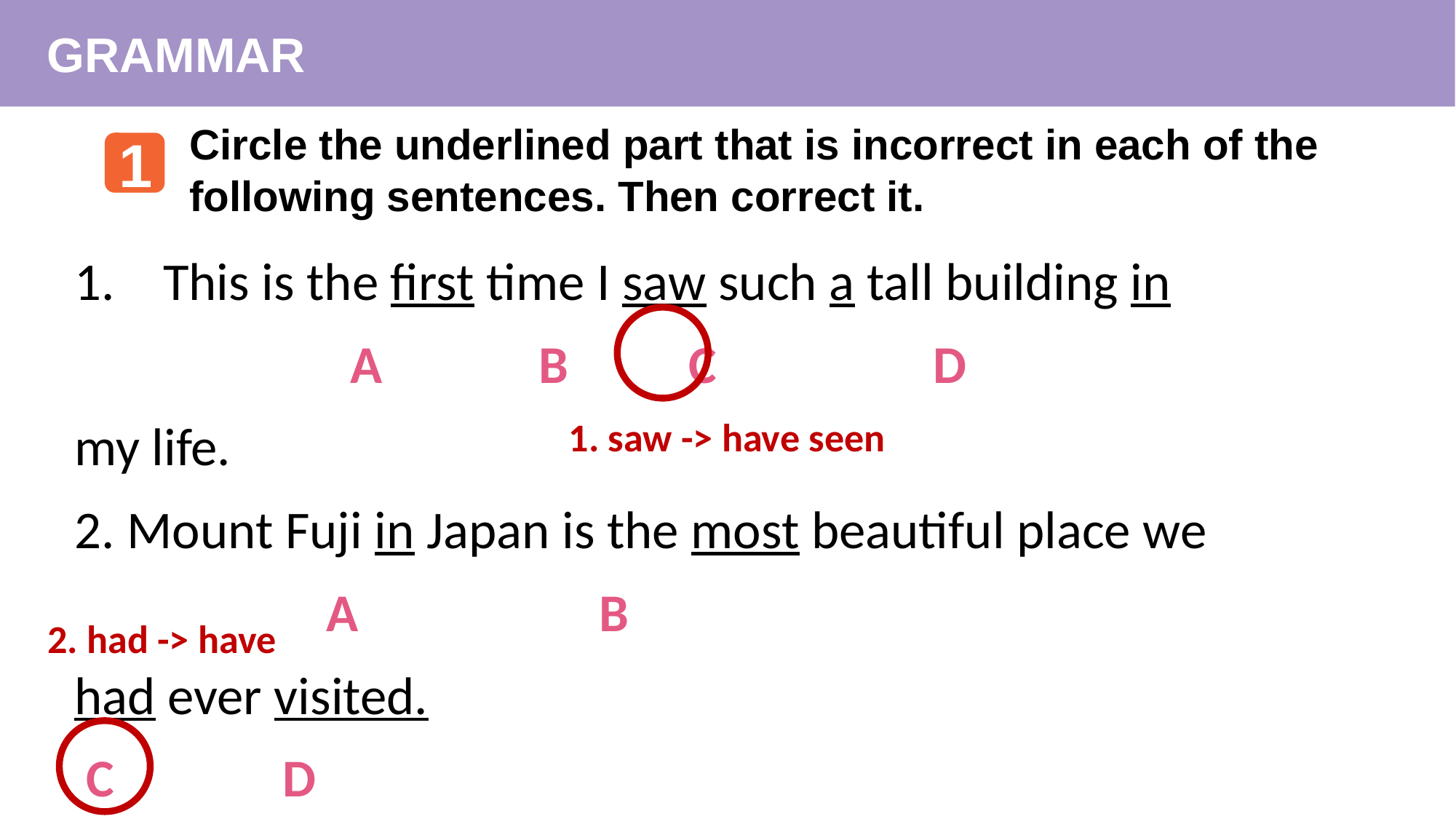

GRAMMAR
Circle the underlined part that is incorrect in each of the following sentences. Then correct it.
1

This is the first time I saw such a tall building in
                       A             B          C                  D
my life.
2. Mount Fuji in Japan is the most beautiful place we
                     A                    B
had ever visited.
 C              D

1. saw -> have seen
2. had -> have